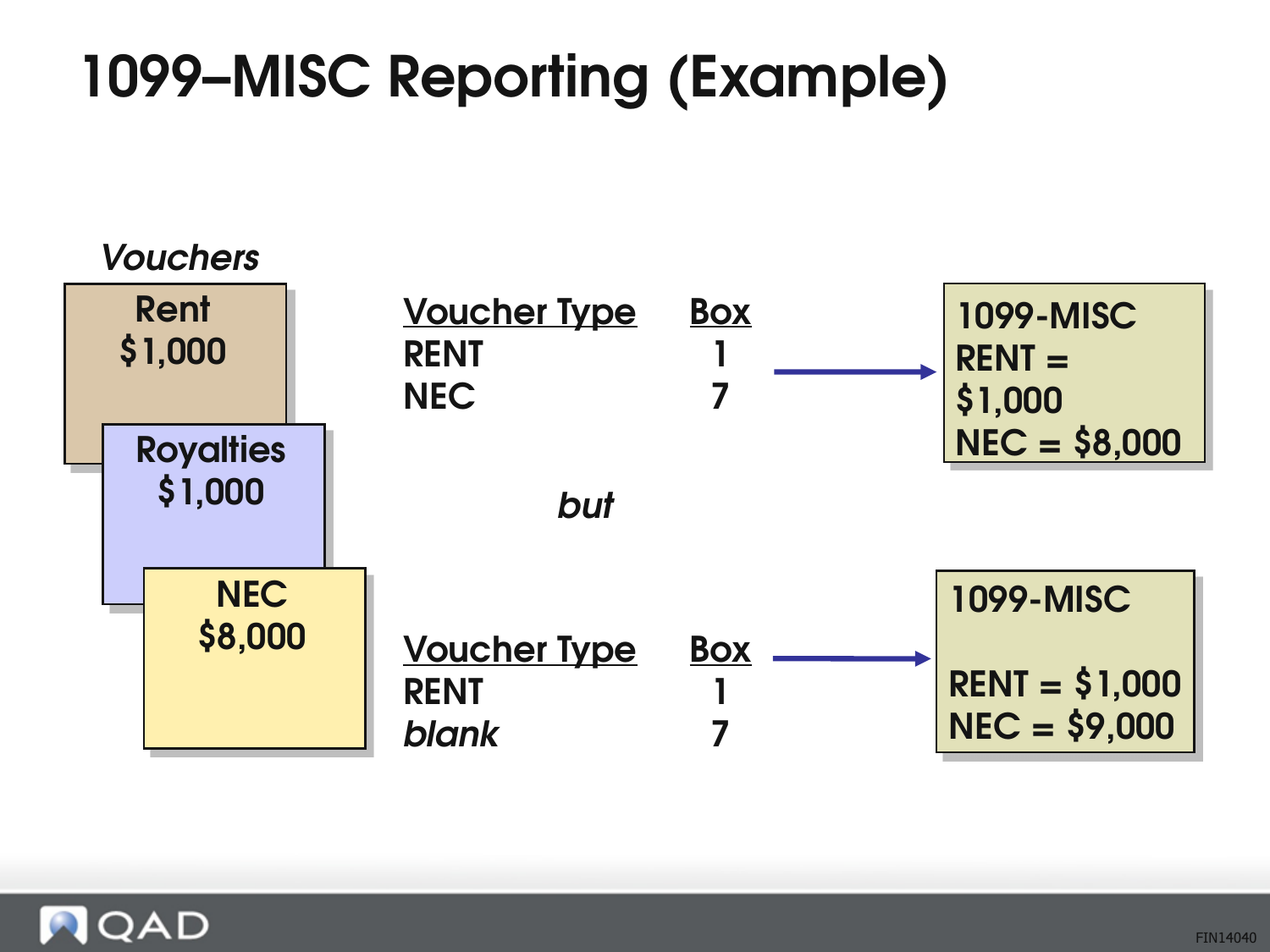

# 1099–MISC Reporting (Example)
Vouchers
Rent
$1,000
Voucher Type	Box
RENT	1
NEC	7

1099-MISC
RENT = $1,000
NEC = $8,000

Royalties
$1,000

but
NEC
$8,000

1099-MISC

RENT = $1,000
NEC = $9,000

Voucher Type	Box
RENT	1
blank	7

FIN14040